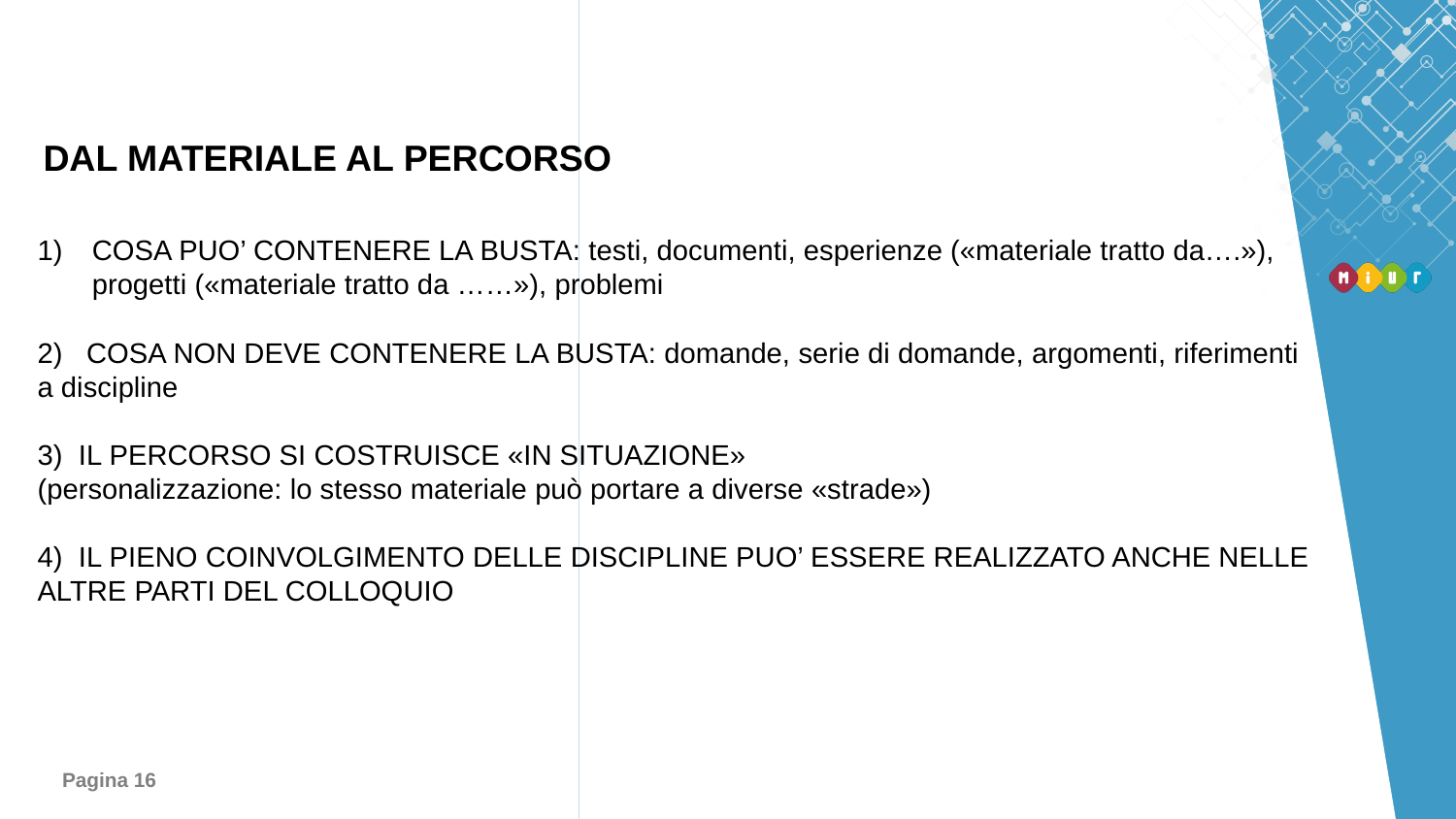

DAL MATERIALE AL PERCORSO

COSA PUO’ CONTENERE LA BUSTA: testi, documenti, esperienze («materiale tratto da….»), progetti («materiale tratto da ……»), problemi

2)   COSA NON DEVE CONTENERE LA BUSTA: domande, serie di domande, argomenti, riferimenti a discipline

3)  IL PERCORSO SI COSTRUISCE «IN SITUAZIONE»
(personalizzazione: lo stesso materiale può portare a diverse «strade»)

4)  IL PIENO COINVOLGIMENTO DELLE DISCIPLINE PUO’ ESSERE REALIZZATO ANCHE NELLE ALTRE PARTI DEL COLLOQUIO